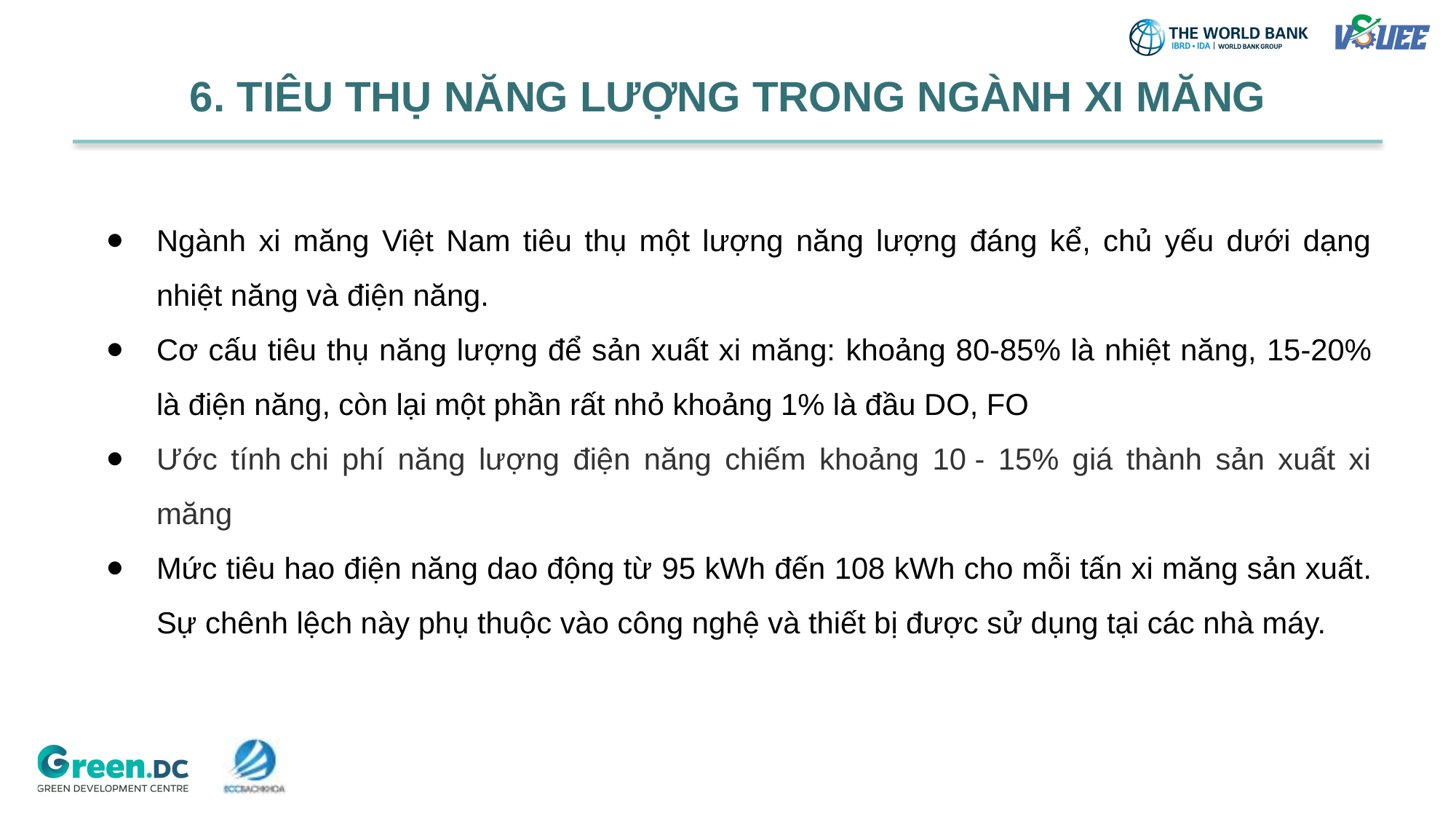

# 6. TIÊU THỤ NĂNG LƯỢNG TRONG NGÀNH XI MĂNG
Ngành xi măng Việt Nam tiêu thụ một lượng năng lượng đáng kể, chủ yếu dưới dạng nhiệt năng và điện năng.
Cơ cấu tiêu thụ năng lượng để sản xuất xi măng: khoảng 80-85% là nhiệt năng, 15-20% là điện năng, còn lại một phần rất nhỏ khoảng 1% là đầu DO, FO
Ước tính chi phí năng lượng điện năng chiếm khoảng 10 - 15% giá thành sản xuất xi măng
Mức tiêu hao điện năng dao động từ 95 kWh đến 108 kWh cho mỗi tấn xi măng sản xuất. Sự chênh lệch này phụ thuộc vào công nghệ và thiết bị được sử dụng tại các nhà máy.